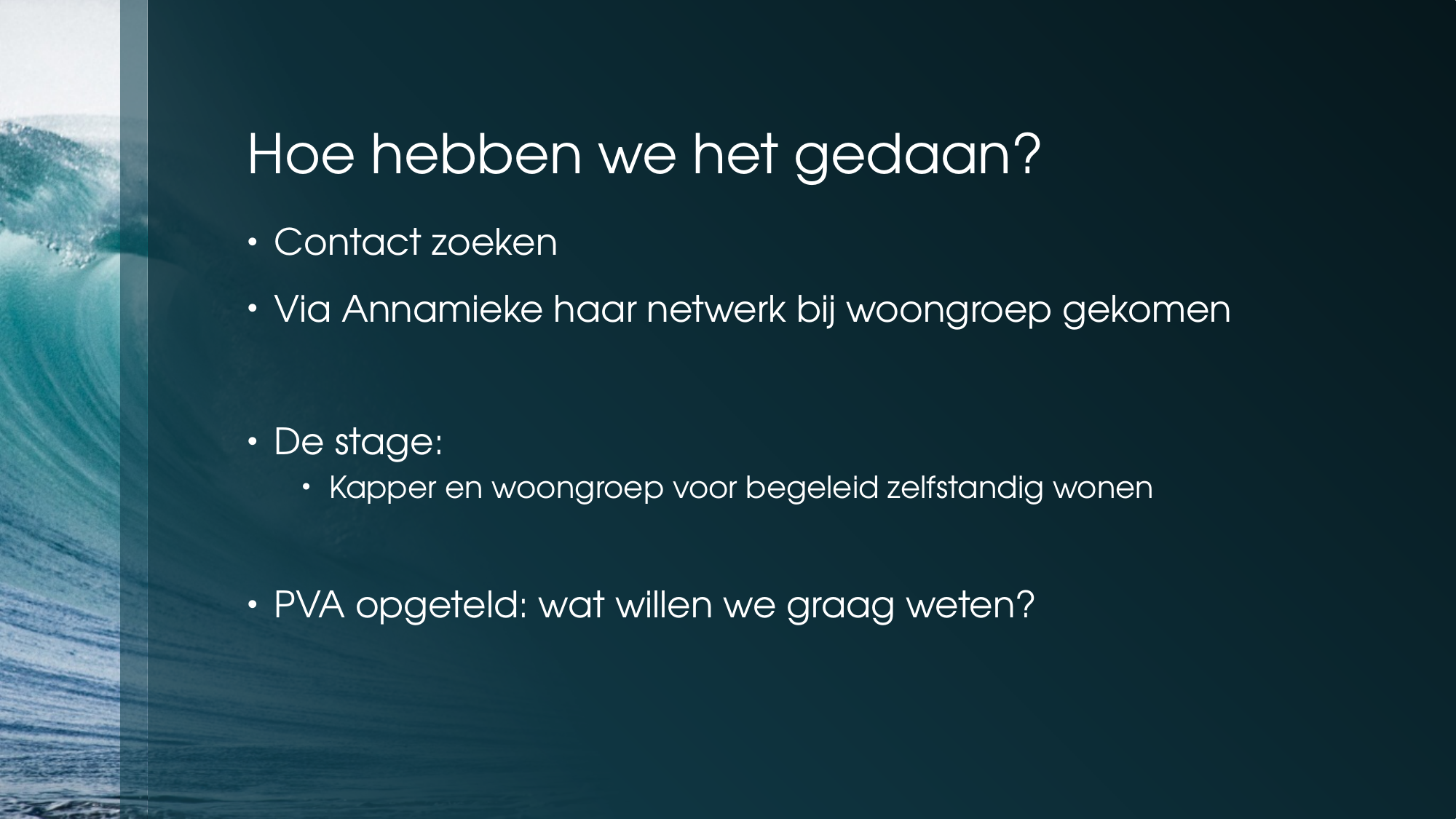

# Hoe hebben we het gedaan?
Contact zoeken
Via Annamieke haar netwerk bij woongroep gekomen

De stage:
Kapper en woongroep voor begeleid zelfstandig wonen

PVA opgeteld: wat willen we graag weten?